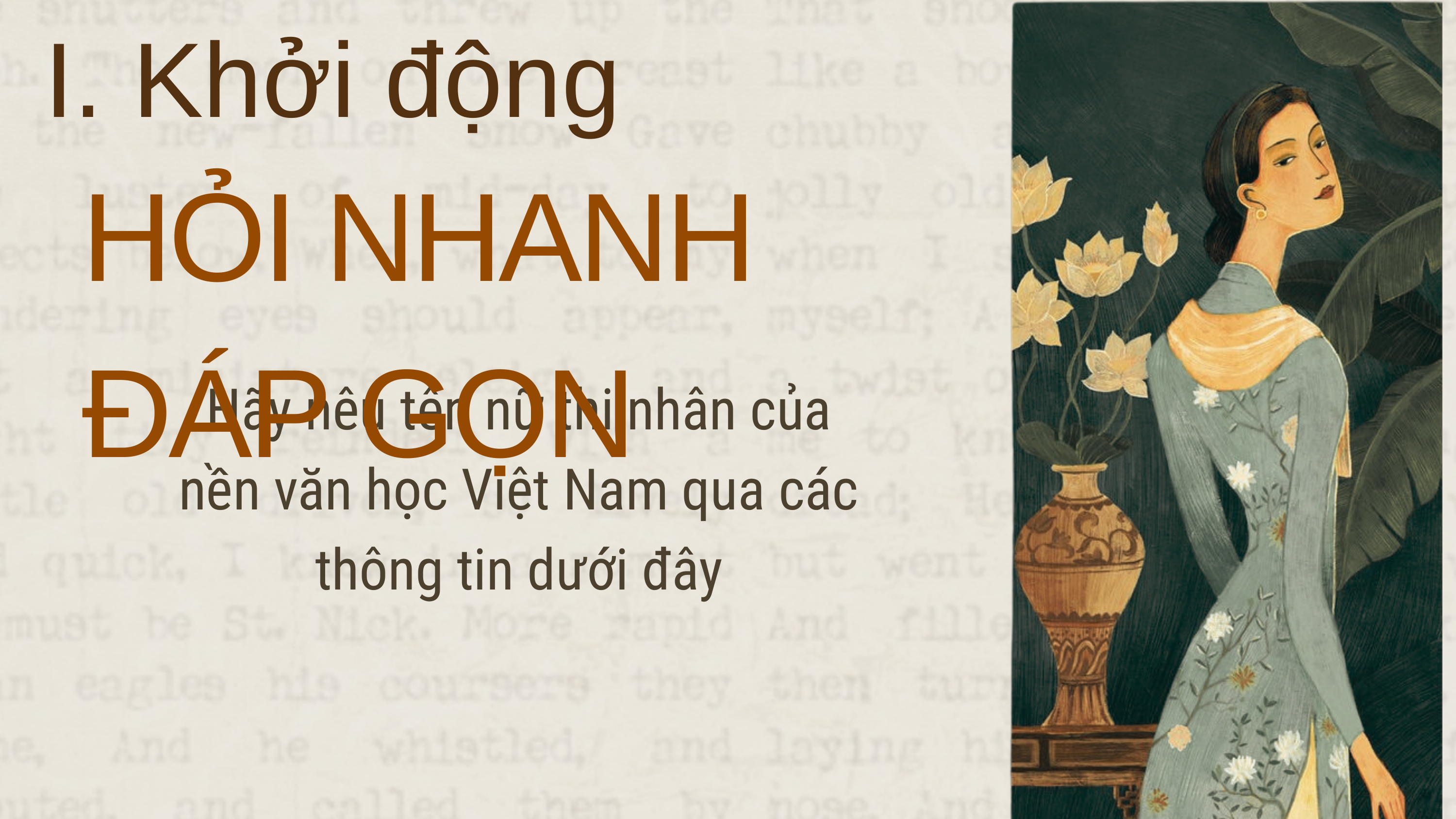

I. Khởi động
HỎI NHANH ĐÁP GỌN
Hãy nêu tên nữ thi nhân của nền văn học Việt Nam qua các thông tin dưới đây